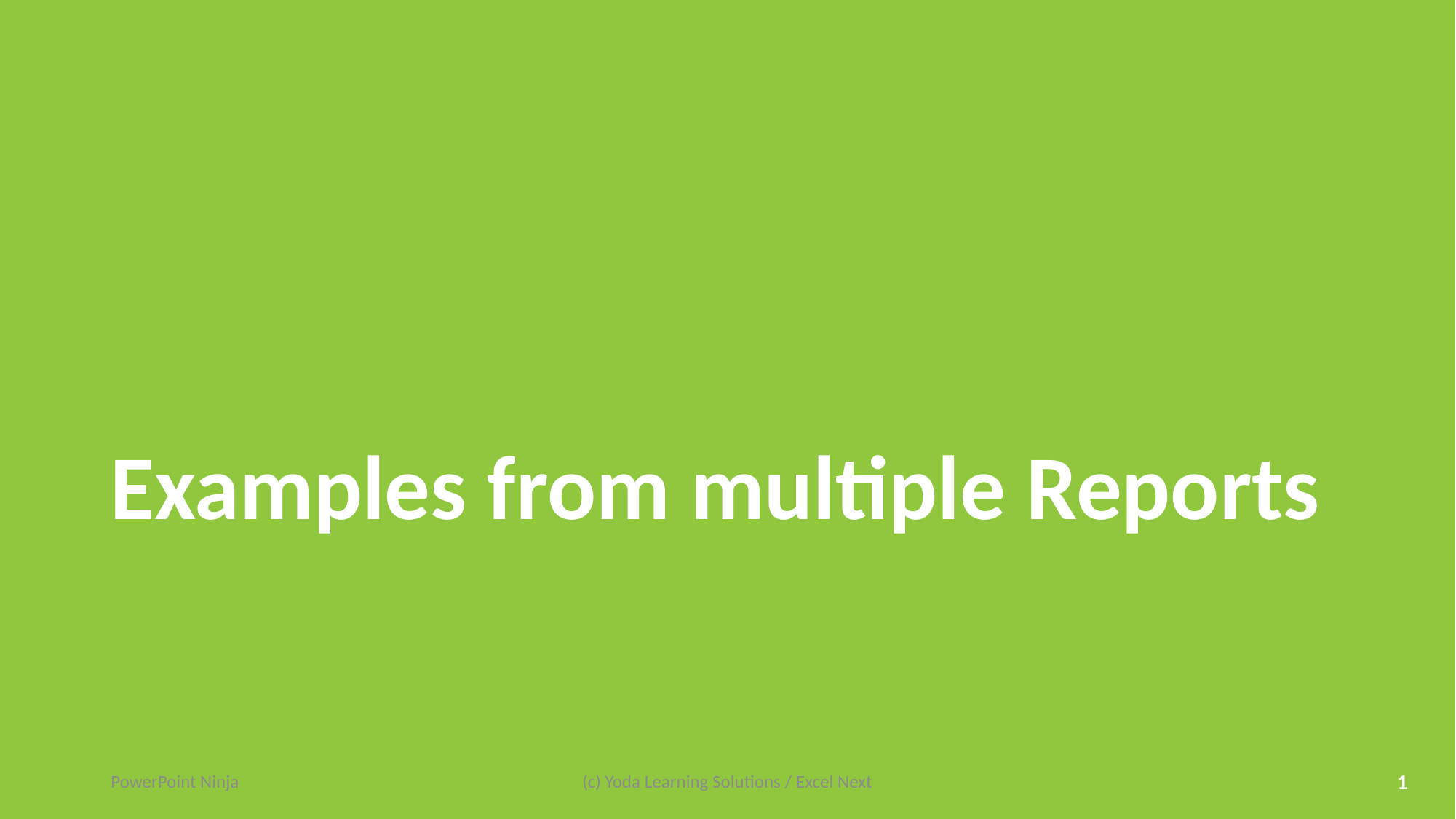

# Examples from multiple Reports

PowerPoint Ninja
(c) Yoda Learning Solutions / Excel Next
1